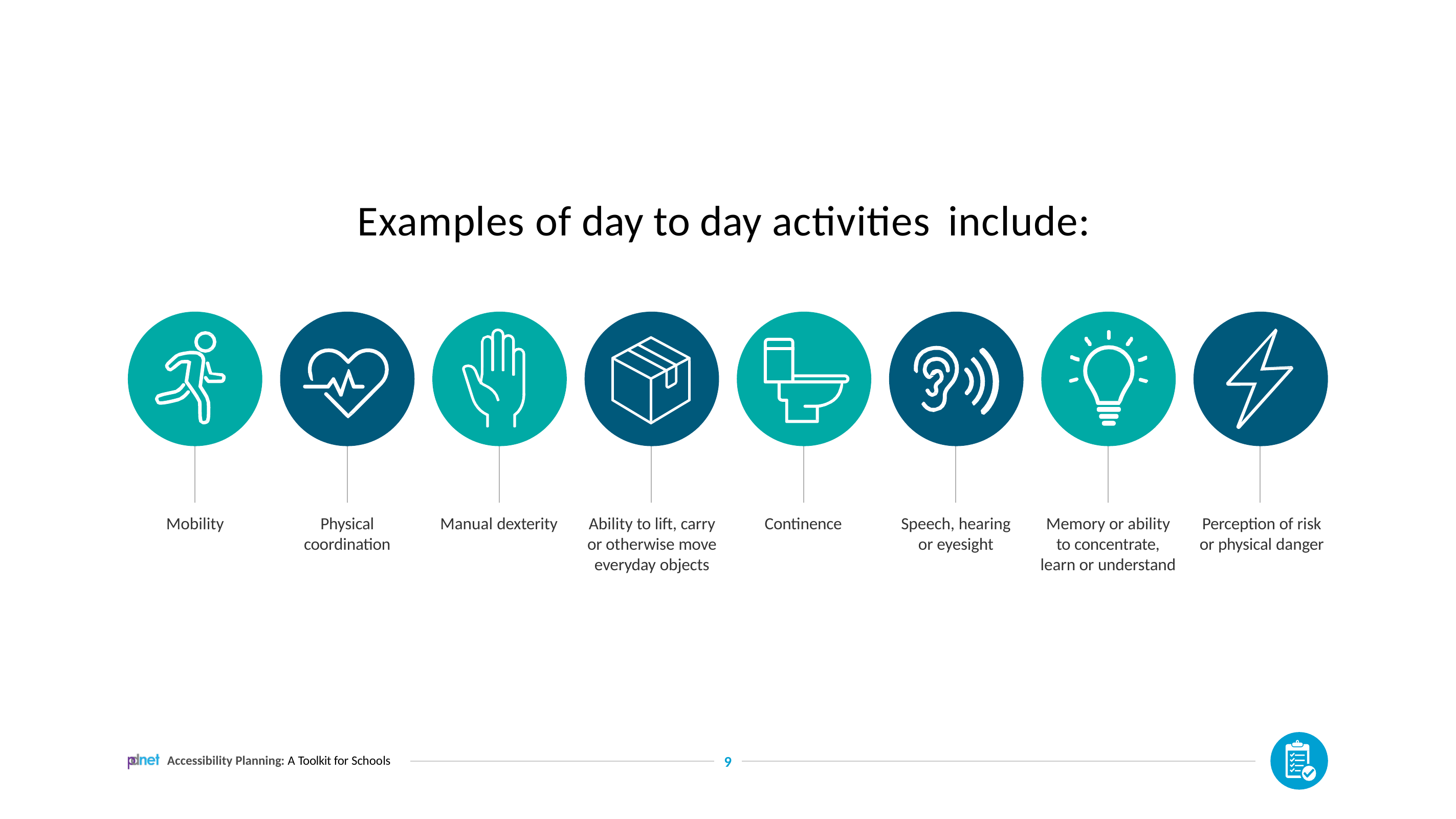

# Examples of day to day activities include:

| Mobility | Physical | Manual dexterity | Ability to lift, carry | Continence | Speech, hearing | Memory or ability | Perception of risk |
| --- | --- | --- | --- | --- | --- | --- | --- |
|  | coordination |  | or otherwise move |  | or eyesight | to concentrate, | or physical danger |
|  |  |  | everyday objects |  |  | learn or understand |  |

9
Accessibility Planning: A Toolkit for Schools